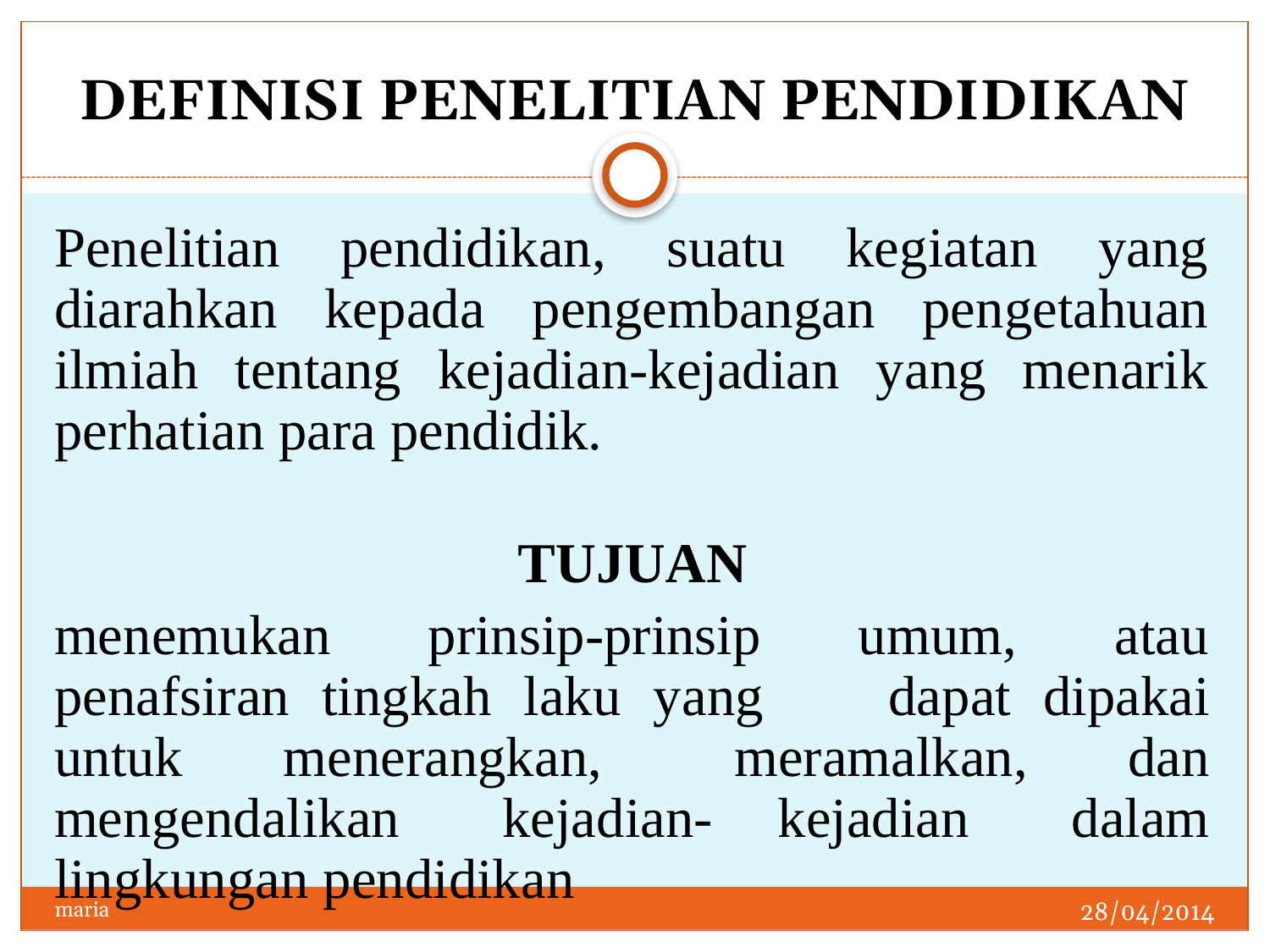

# DEFINISI PENELITIAN PENDIDIKAN
Penelitian pendidikan, suatu kegiatan yang diarahkan kepada pengembangan pengetahuan ilmiah tentang kejadian-kejadian yang menarik perhatian para pendidik.

TUJUAN
menemukan prinsip-prinsip umum, atau penafsiran tingkah laku yang 	dapat dipakai untuk menerangkan, 	meramalkan, dan mengendalikan kejadian-	kejadian dalam lingkungan pendidikan
28/04/2014
maria